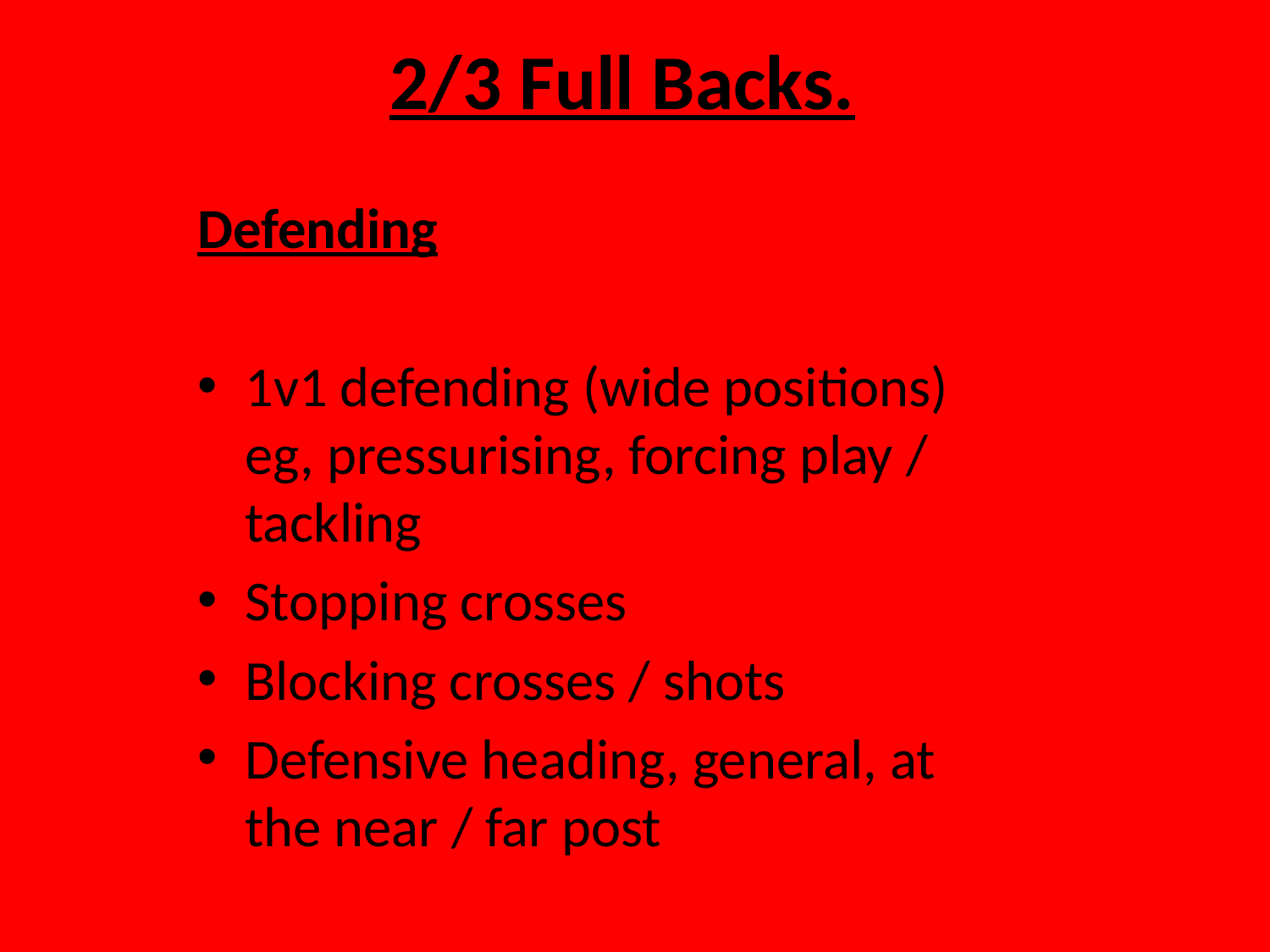

2/3 Full Backs.
Defending

1v1 defending (wide positions) eg, pressurising, forcing play / tackling
Stopping crosses
Blocking crosses / shots
Defensive heading, general, at the near / far post